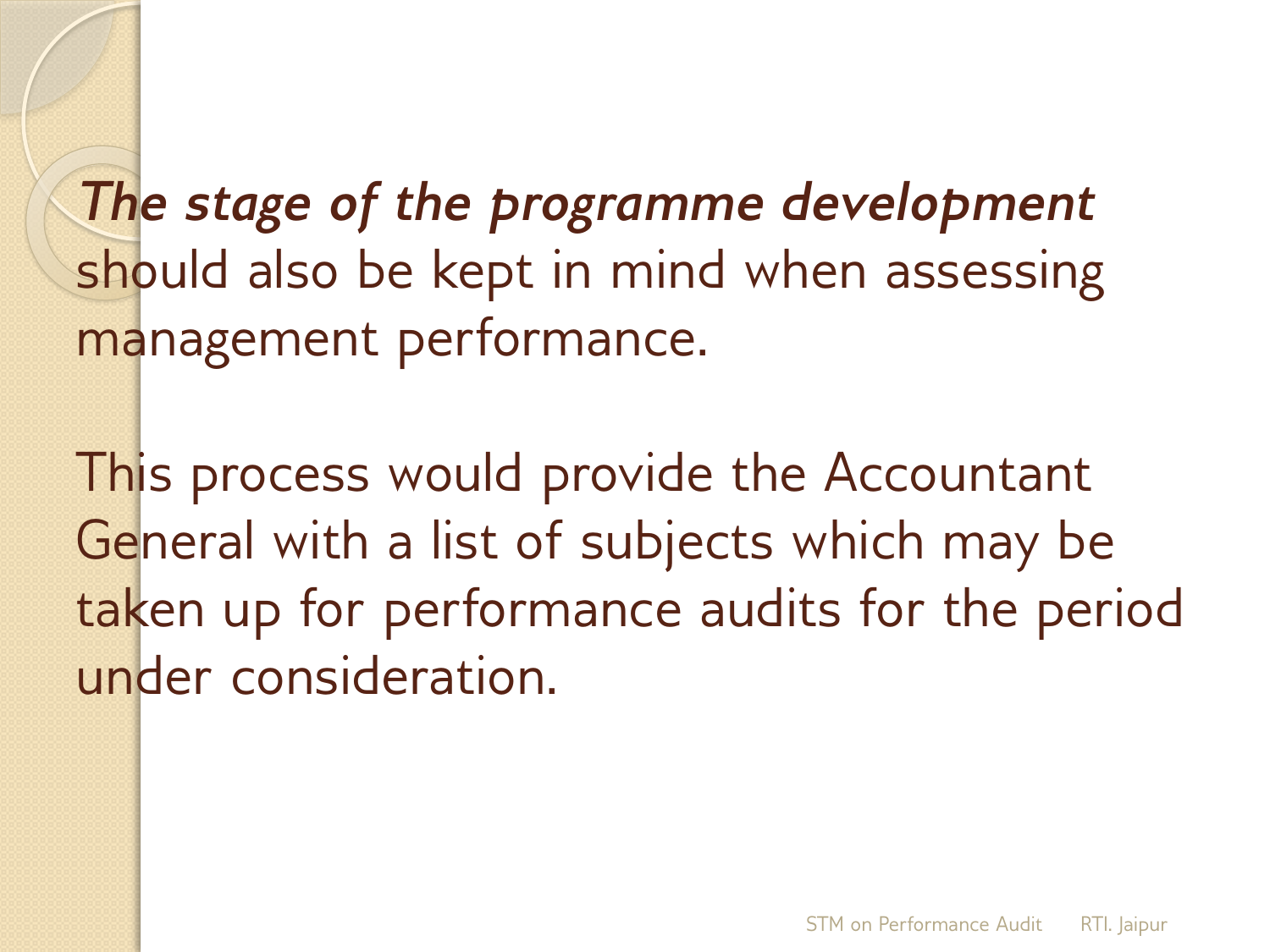

# The stage of the programme development should also be kept in mind when assessing management performance. This process would provide the Accountant General with a list of subjects which may be taken up for performance audits for the period under consideration.
STM on Performance Audit      RTI. Jaipur